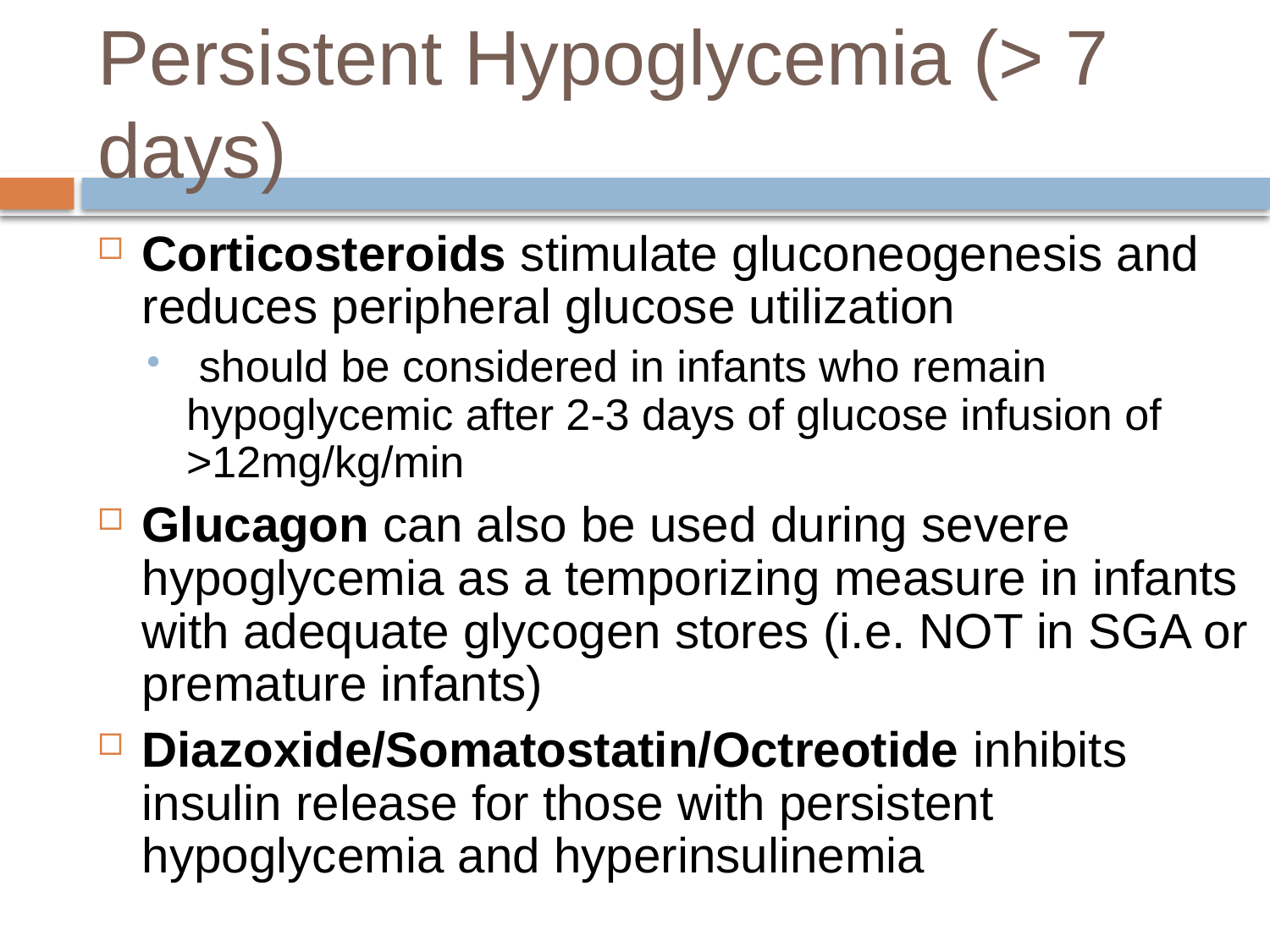

# Persistent Hypoglycemia (> 7 days)
Corticosteroids stimulate gluconeogenesis and reduces peripheral glucose utilization
 should be considered in infants who remain hypoglycemic after 2-3 days of glucose infusion of >12mg/kg/min
Glucagon can also be used during severe hypoglycemia as a temporizing measure in infants with adequate glycogen stores (i.e. NOT in SGA or premature infants)
Diazoxide/Somatostatin/Octreotide inhibits insulin release for those with persistent hypoglycemia and hyperinsulinemia